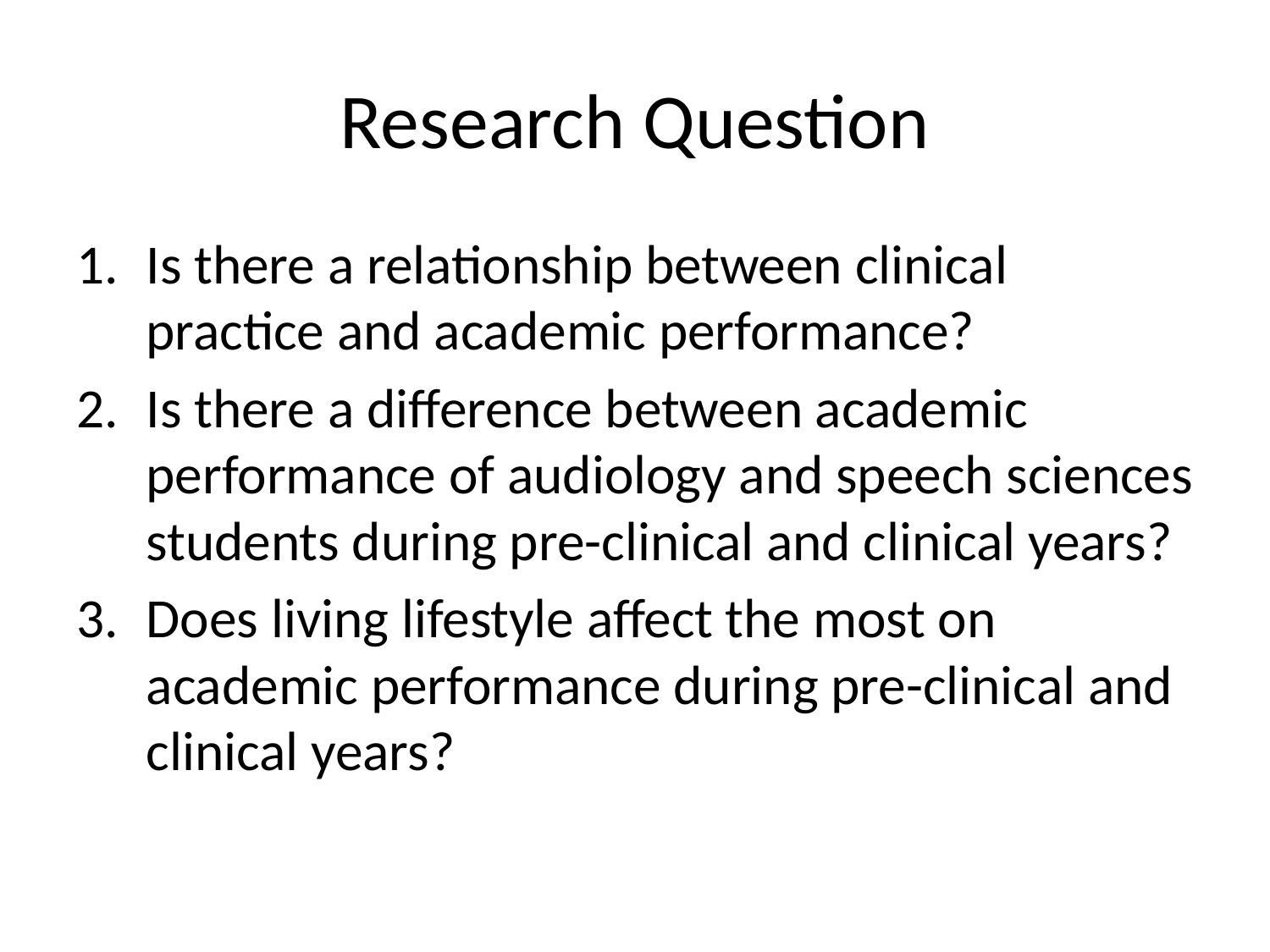

# Research Question
Is there a relationship between clinical practice and academic performance?
Is there a difference between academic performance of audiology and speech sciences students during pre-clinical and clinical years?
Does living lifestyle affect the most on academic performance during pre-clinical and clinical years?